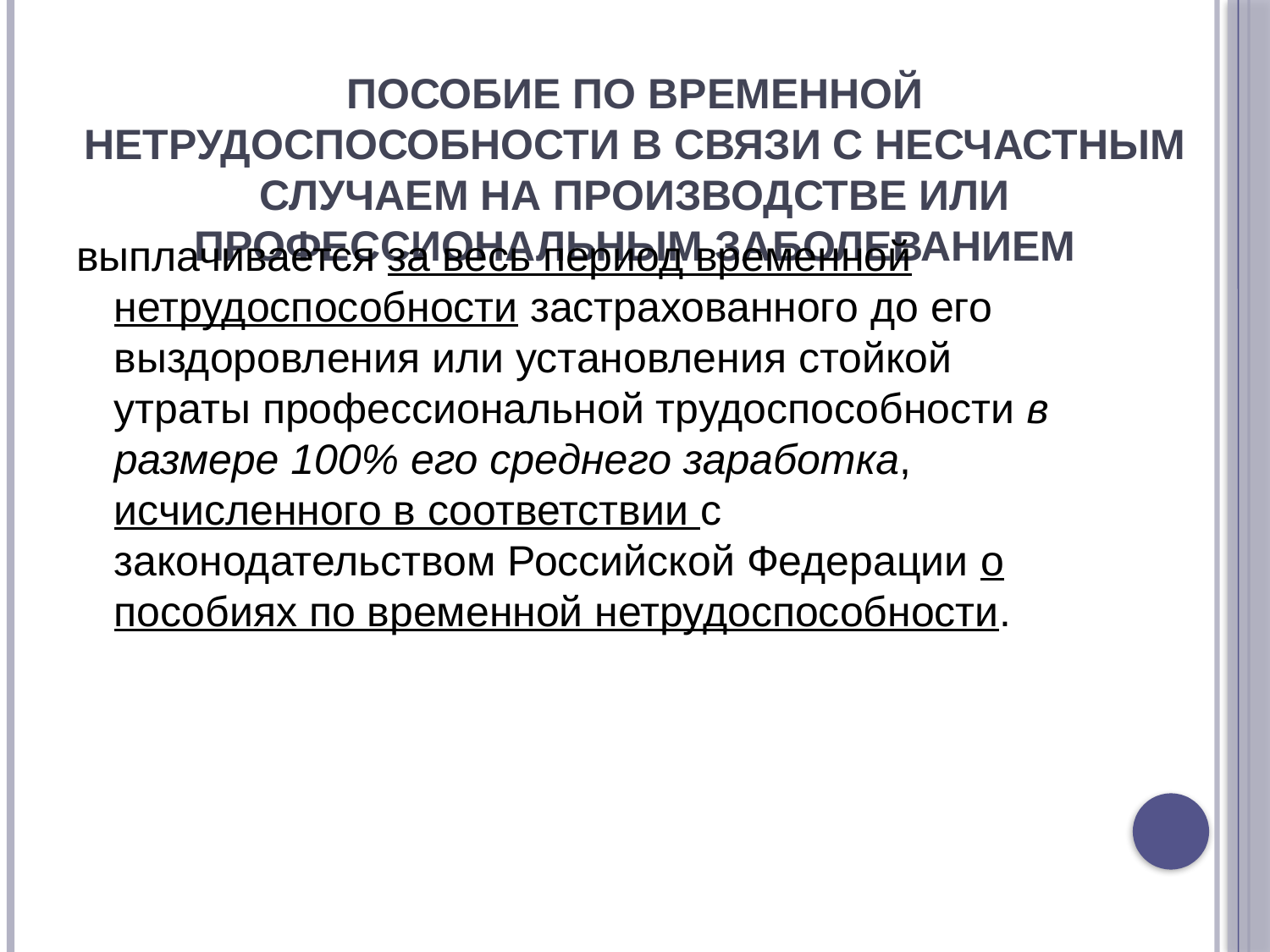

# Пособие по временной нетрудоспособности в связи с несчастным случаем на производстве или профессиональным заболеванием
выплачивается за весь период временной нетрудоспособности застрахованного до его выздоровления или установления стойкой утраты профессиональной трудоспособности в размере 100% его среднего заработка, исчисленного в соответствии с законодательством Российской Федерации о пособиях по временной нетрудоспособности.